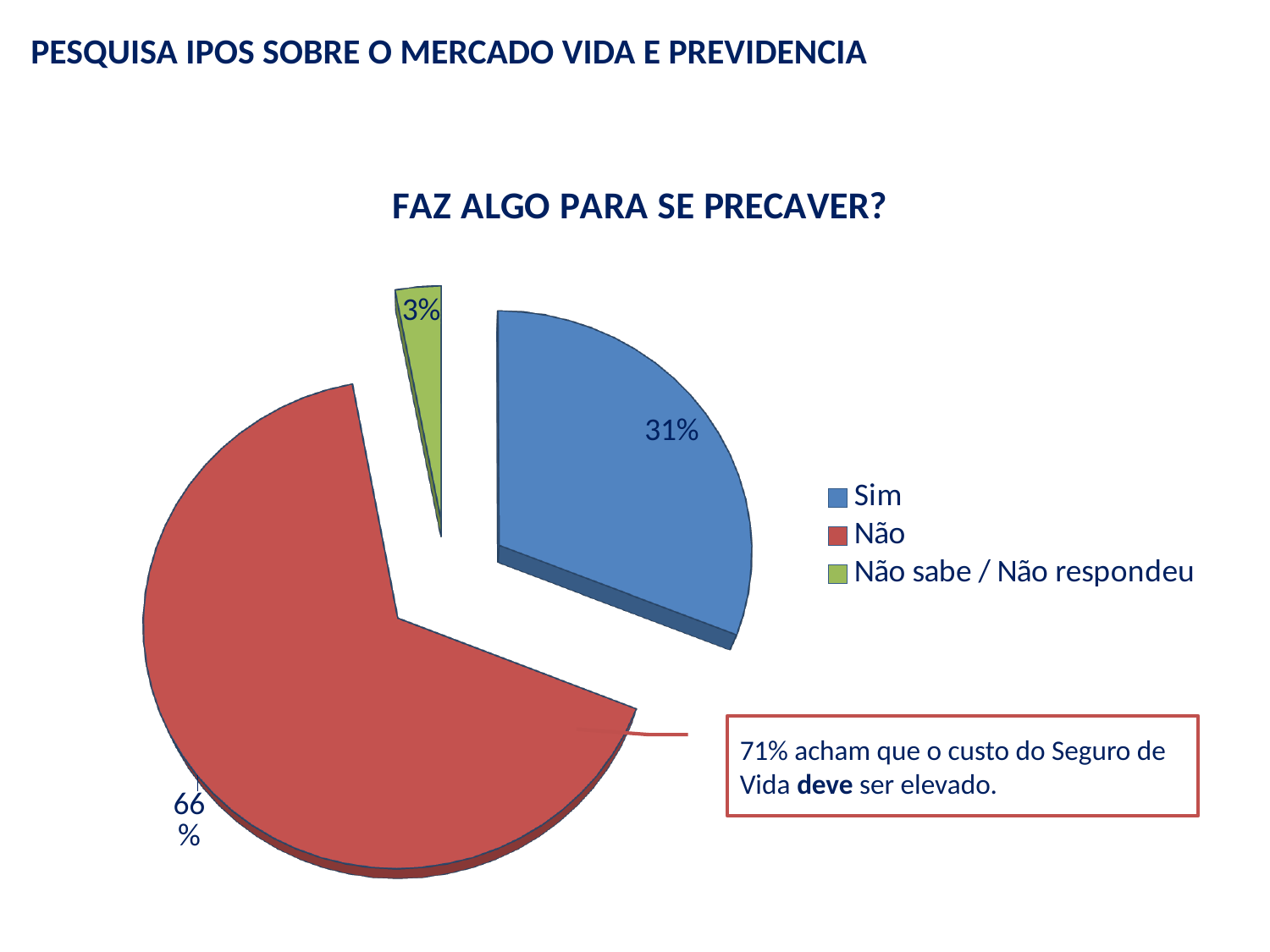

PESQUISA IPOS SOBRE O MERCADO VIDA E PREVIDENCIA

[unsupported chart]

71% acham que o custo do Seguro de Vida deve ser elevado.